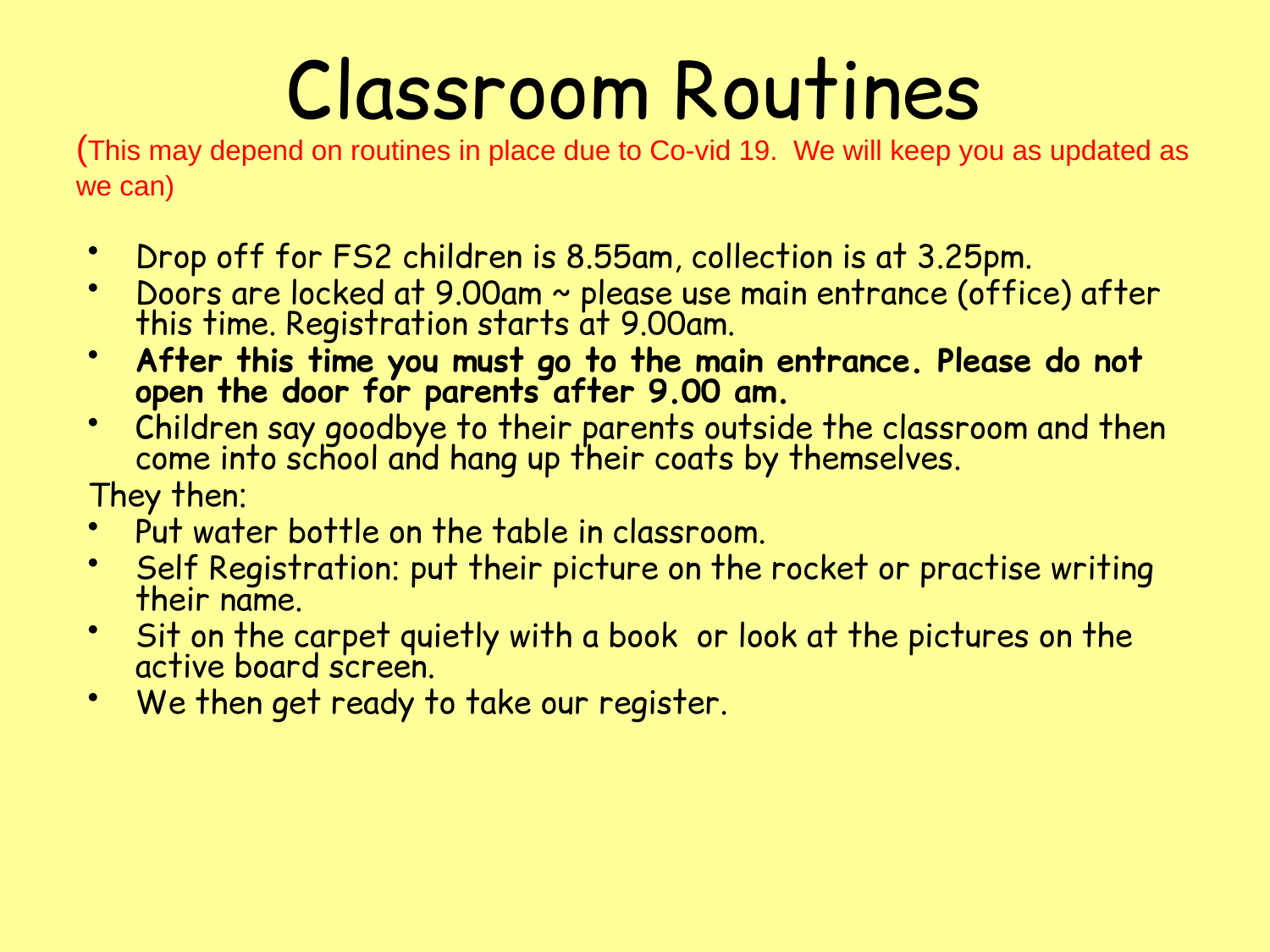

# Classroom Routines
(This may depend on routines in place due to Co-vid 19.  We will keep you as updated as we can)
Drop off for FS2 children is 8.55am, collection is at 3.25pm.
Doors are locked at 9.00am ~ please use main entrance (office) after this time. Registration starts at 9.00am.
After this time you must go to the main entrance. Please do not open the door for parents after 9.00 am.
Children say goodbye to their parents outside the classroom and then come into school and hang up their coats by themselves.
They then:
Put water bottle on the table in classroom.
Self Registration: put their picture on the rocket or practise writing their name.
Sit on the carpet quietly with a book  or look at the pictures on the active board screen.
We then get ready to take our register.